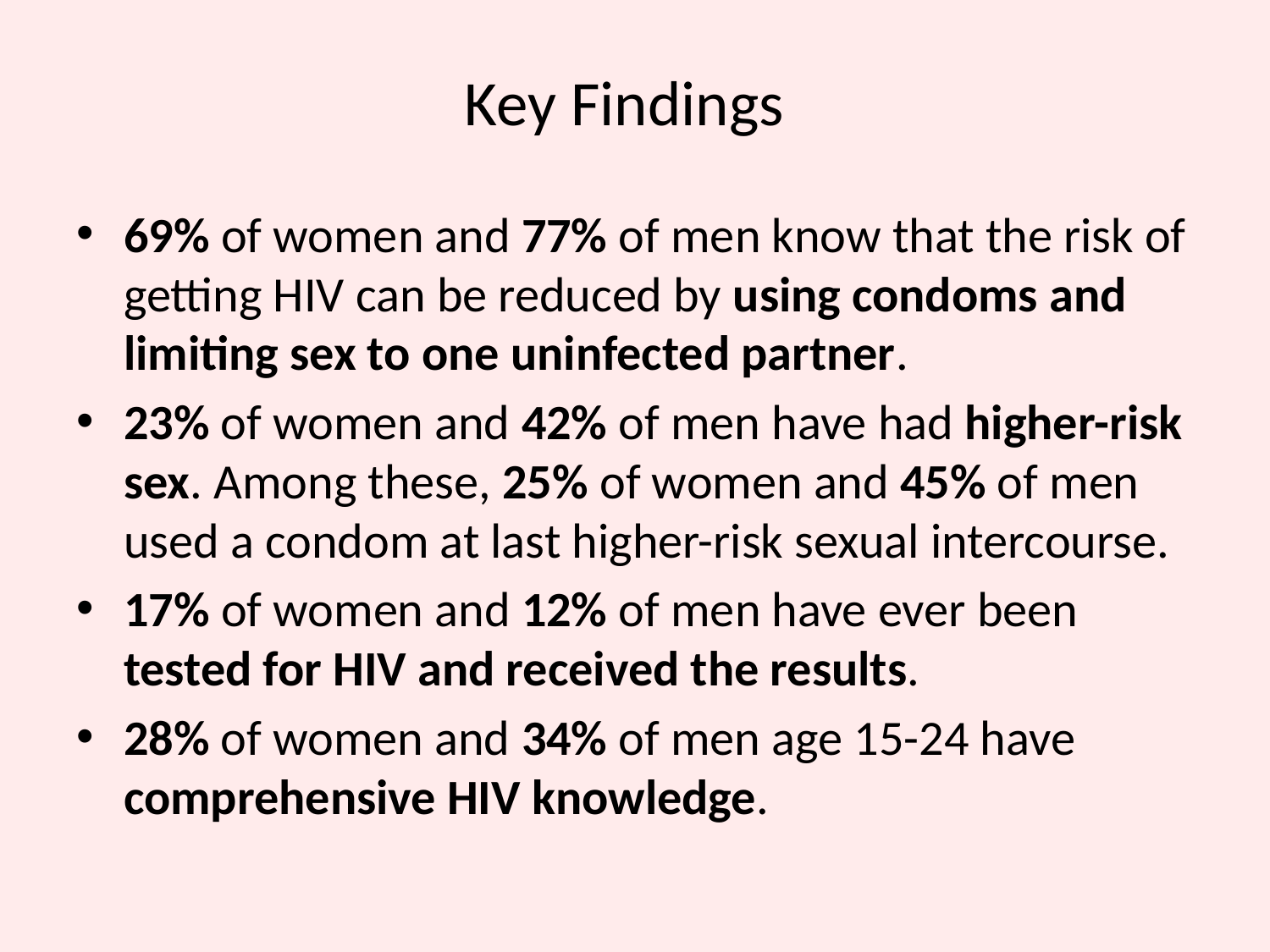

# Key Findings
69% of women and 77% of men know that the risk of getting HIV can be reduced by using condoms and limiting sex to one uninfected partner.
23% of women and 42% of men have had higher-risk sex. Among these, 25% of women and 45% of men used a condom at last higher-risk sexual intercourse.
17% of women and 12% of men have ever been tested for HIV and received the results.
28% of women and 34% of men age 15-24 have comprehensive HIV knowledge.